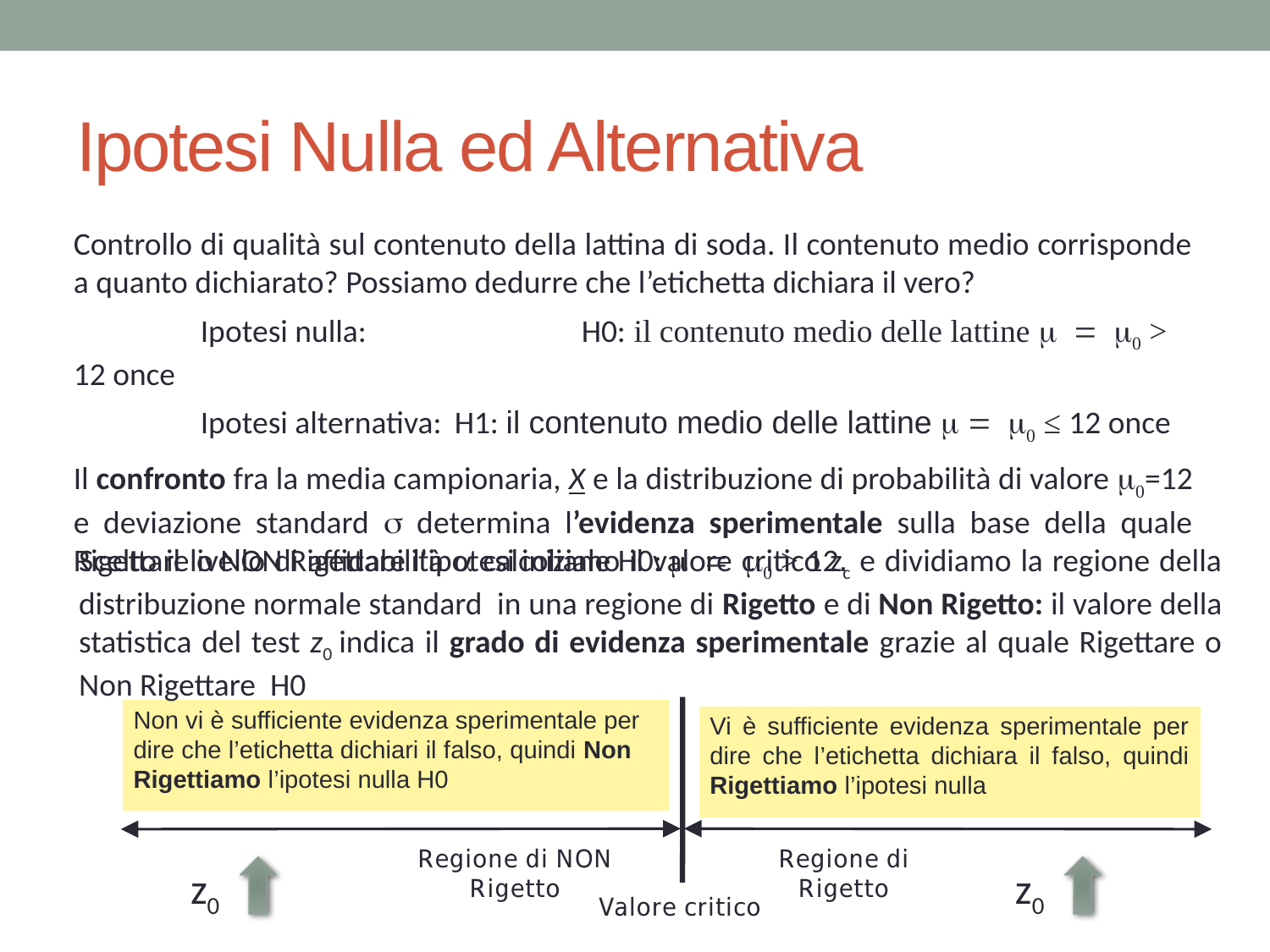

# Ipotesi Nulla ed Alternativa
Controllo di qualità sul contenuto della lattina di soda. Il contenuto medio corrisponde a quanto dichiarato? Possiamo dedurre che l’etichetta dichiara il vero?
	Ipotesi nulla:		H0: il contenuto medio delle lattine μ = μ0 > 12 once
	Ipotesi alternativa:	H1: il contenuto medio delle lattine μ = μ0 ≤ 12 once
Il confronto fra la media campionaria, X e la distribuzione di probabilità di valore μ0=12 e deviazione standard σ determina l’evidenza sperimentale sulla base della quale Rigettare o NON Rigettare l’ipotesi iniziale H0: μ = μ0 > 12.
Scelto il livello di affidabilità α calcoliamo il valore critico zc e dividiamo la regione della distribuzione normale standard  in una regione di Rigetto e di Non Rigetto: il valore della statistica del test z0 indica il grado di evidenza sperimentale grazie al quale Rigettare o Non Rigettare  H0

Non vi è sufficiente evidenza sperimentale per dire che l’etichetta dichiari il falso, quindi Non Rigettiamo l’ipotesi nulla H0
Vi è sufficiente evidenza sperimentale per dire che l’etichetta dichiara il falso, quindi Rigettiamo l’ipotesi nulla

Regione di NON Rigetto
Regione di Rigetto
z0

z0

Valore critico